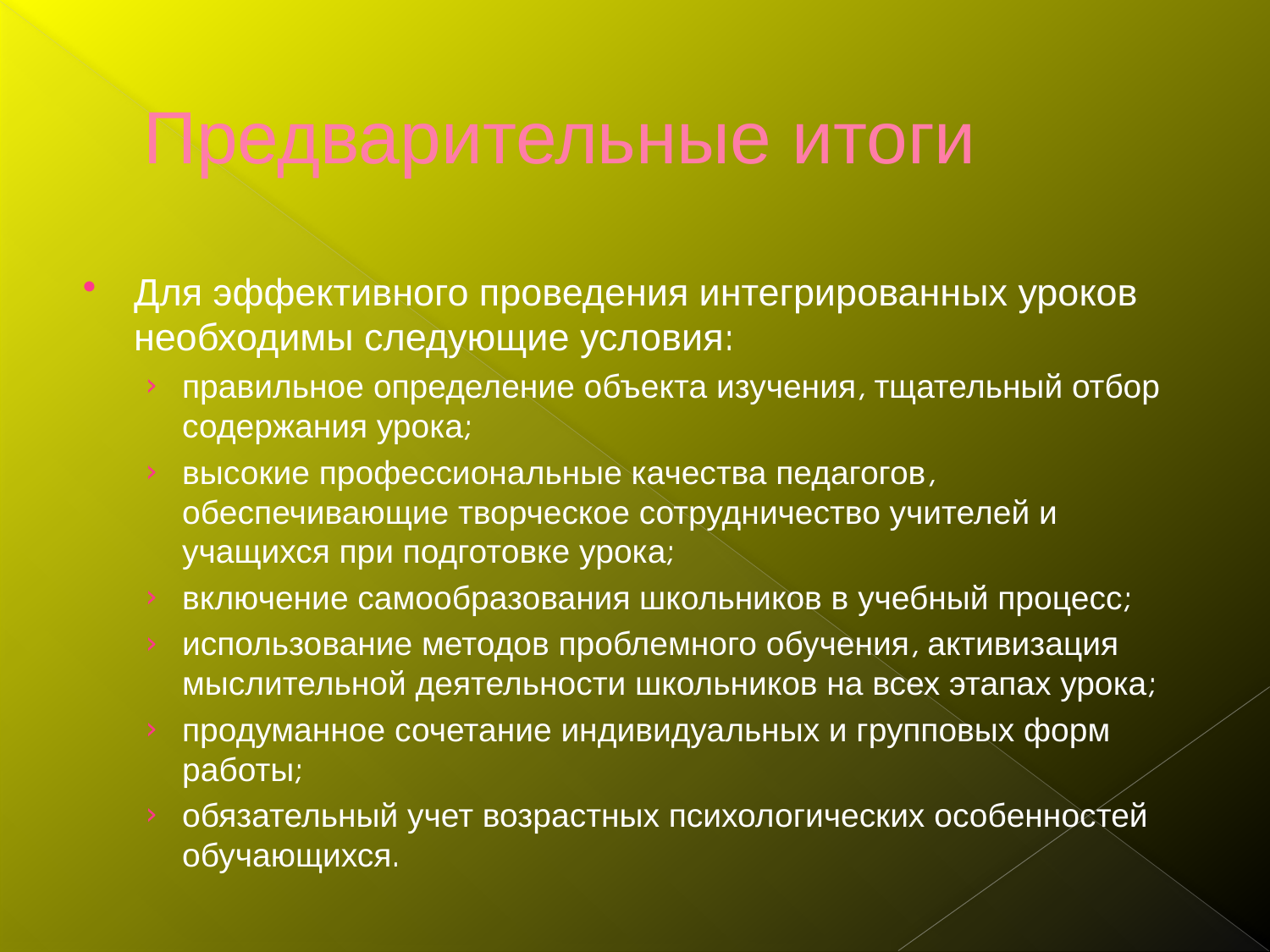

# Предварительные итоги
Для эффективного проведения интегрированных уроков необходимы следующие условия:
правильное определение объекта изучения, тщательный отбор содержания урока;
высокие профессиональные качества педагогов, обеспечивающие творческое сотрудничество учителей и учащихся при подготовке урока;
включение самообразования школьников в учебный процесс;
использование методов проблемного обучения, активизация мыслительной деятельности школьников на всех этапах урока;
продуманное сочетание индивидуальных и групповых форм работы;
обязательный учет возрастных психологических особенностей обучающихся.